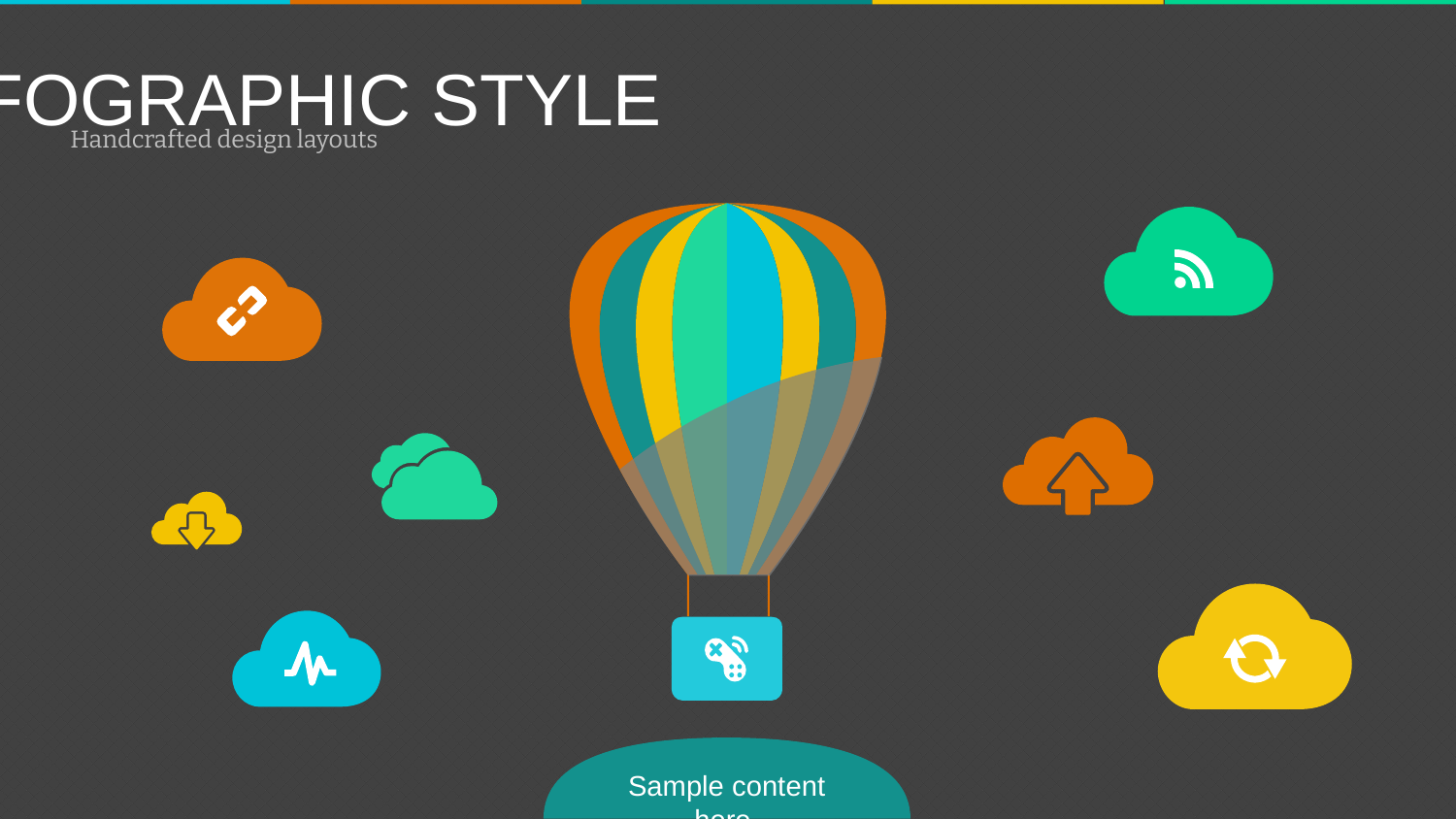

INFOGRAPHIC STYLE
Handcrafted design layouts

Sample content here.